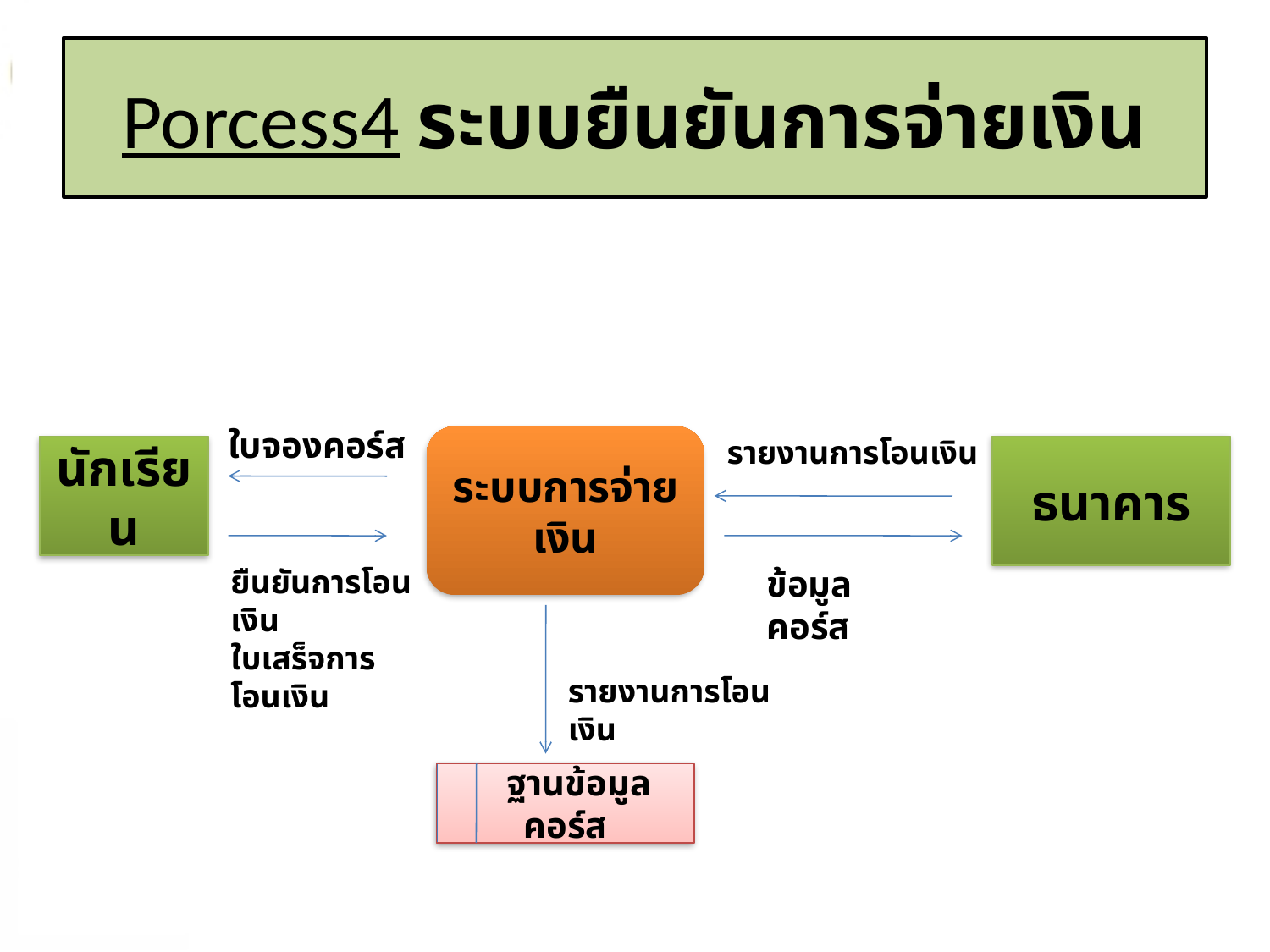

# Porcess4 ระบบยืนยันการจ่ายเงิน
ใบจองคอร์ส
ระบบการจ่ายเงิน
รายงานการโอนเงิน
นักเรียน
ธนาคาร
ยืนยันการโอนเงิน
ใบเสร็จการโอนเงิน
ข้อมูลคอร์ส
รายงานการโอนเงิน
   ฐานข้อมูลคอร์ส